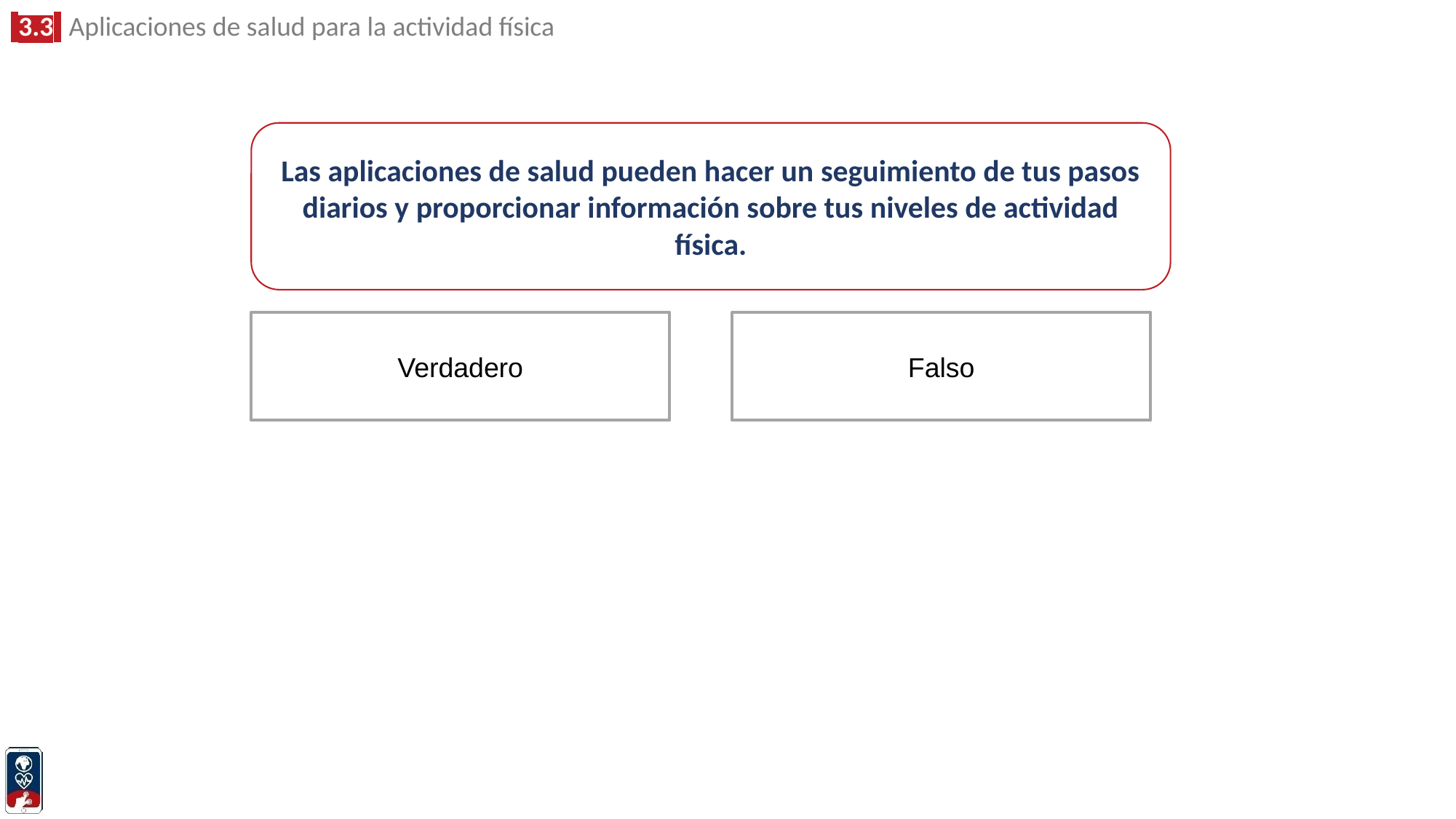

Las aplicaciones de salud pueden hacer un seguimiento de tus pasos diarios y proporcionar información sobre tus niveles de actividad física.
Verdadero
Falso